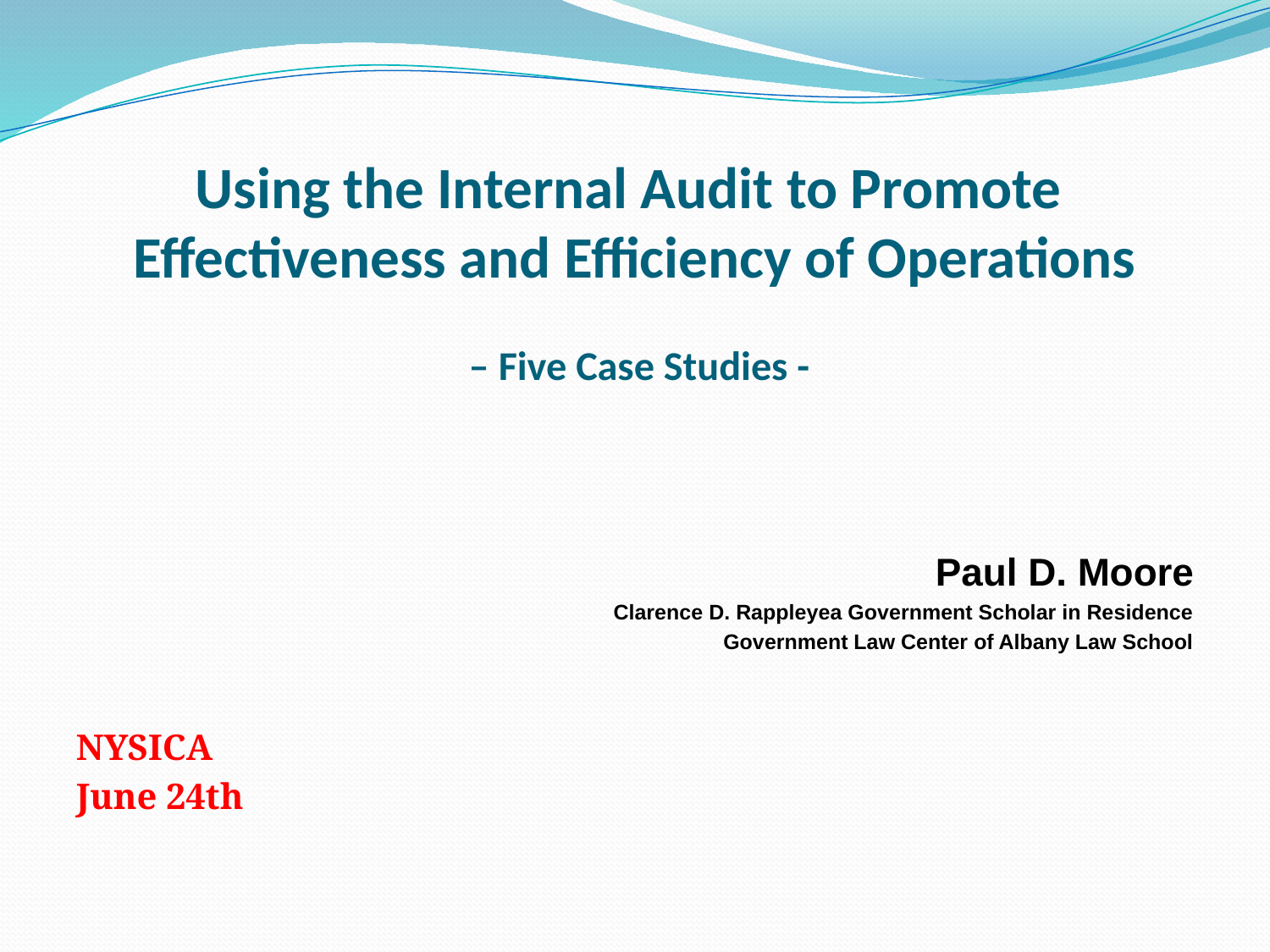

# Using the Internal Audit to Promote Effectiveness and Efficiency of Operations – Five Case Studies -

Paul D. Moore
Clarence D. Rappleyea Government Scholar in Residence
Government Law Center of Albany Law School

NYSICA
June 24th